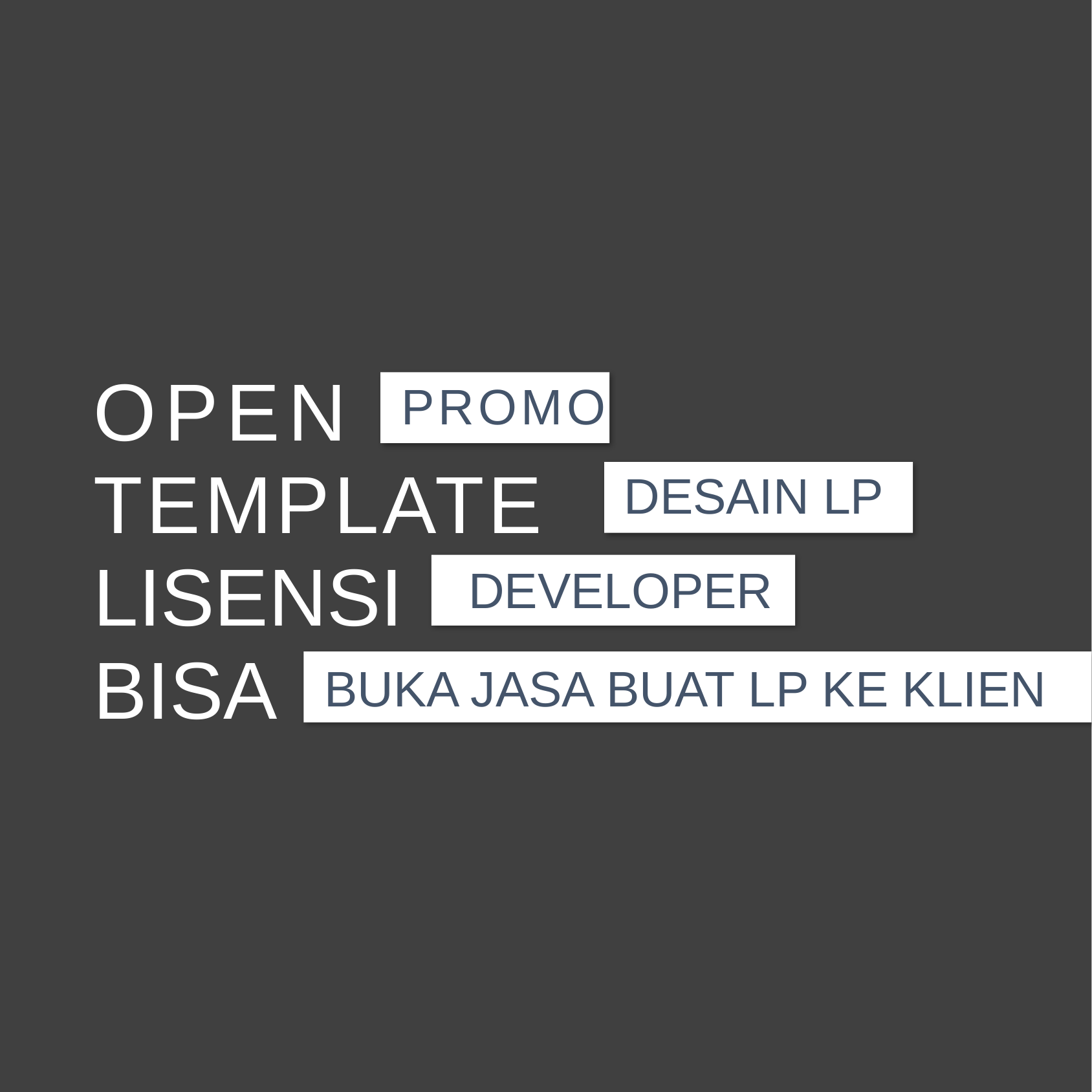

OPEN
PROMO

TEMPLATE
DESAIN LP

LISENSI
DEVELOPER

BISA

BUKA JASA BUAT LP KE KLIEN